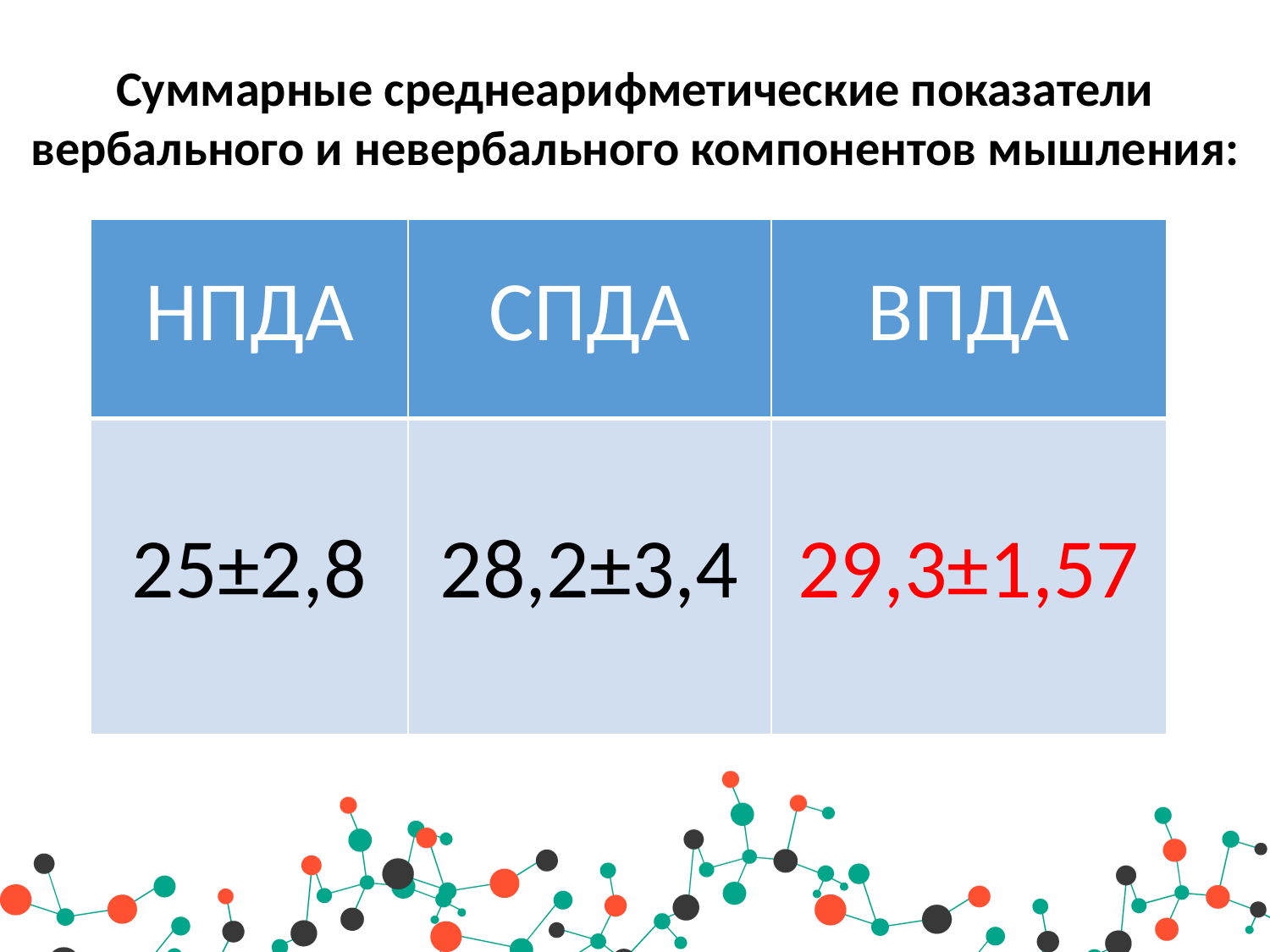

Суммарные среднеарифметические показатели вербального и невербального компонентов мышления:
| НПДА | СПДА | ВПДА |
| --- | --- | --- |
| 25±2,8 | 28,2±3,4 | 29,3±1,57 |